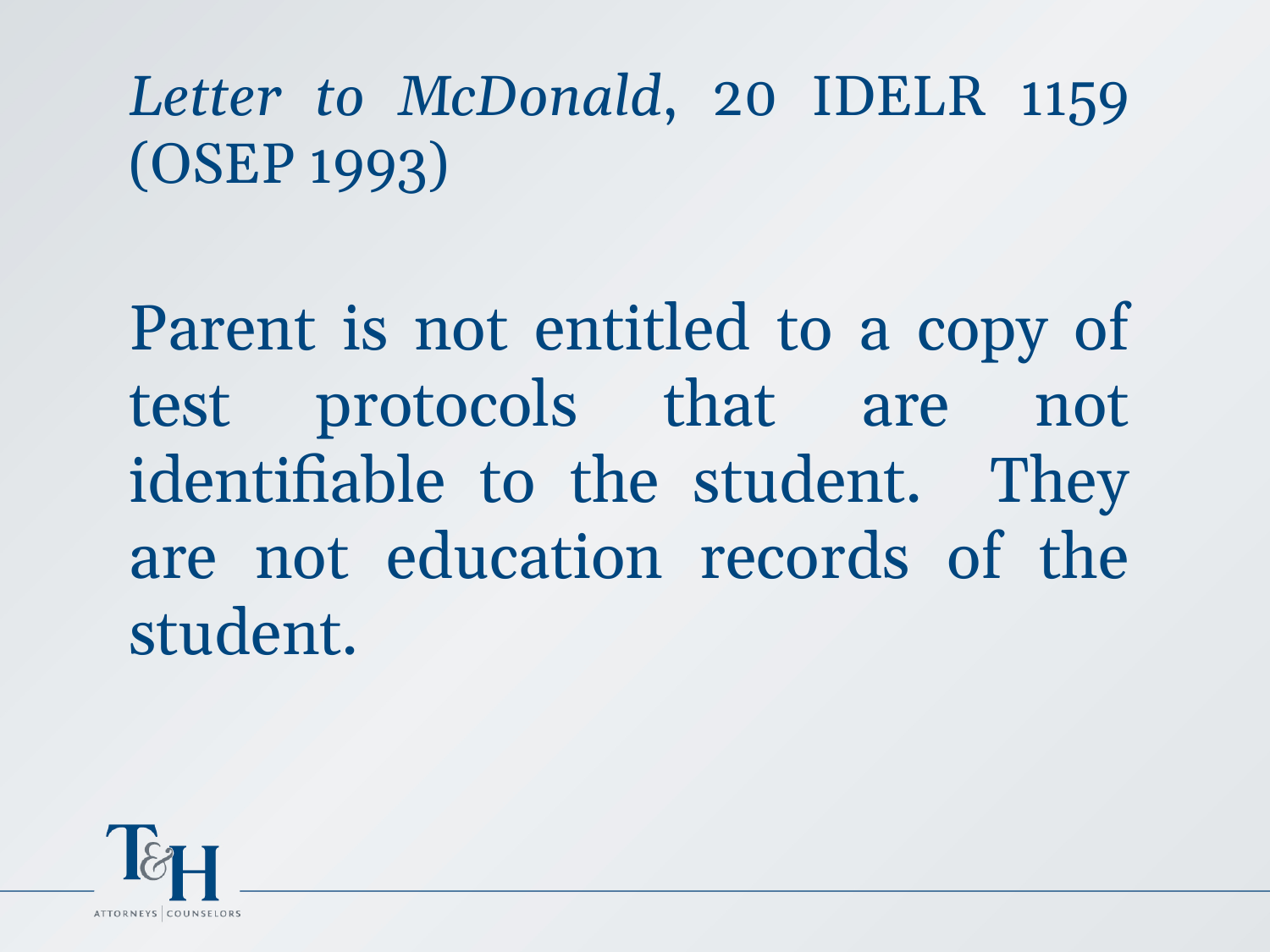

Letter to McDonald, 20 IDELR 1159 (OSEP 1993)

Parent is not entitled to a copy of test protocols that are not identifiable to the student.  They are not education records of the student.